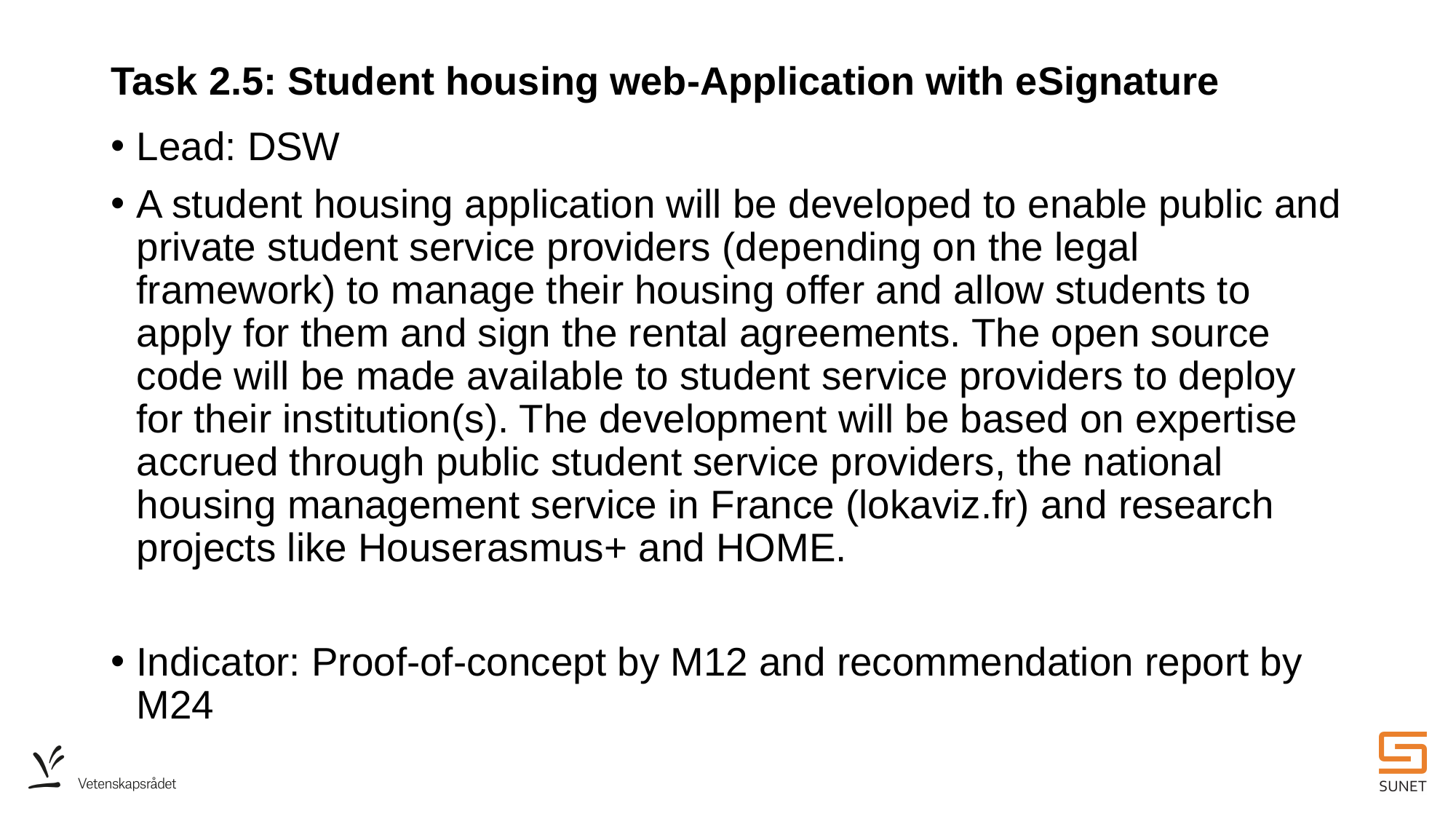

# Task 2.5: Student housing web-Application with eSignature
Lead: DSW
A student housing application will be developed to enable public and private student service providers (depending on the legal framework) to manage their housing offer and allow students to apply for them and sign the rental agreements. The open source code will be made available to student service providers to deploy for their institution(s). The development will be based on expertise accrued through public student service providers, the national housing management service in France (lokaviz.fr) and research projects like Houserasmus+ and HOME.

Indicator: Proof-of-concept by M12 and recommendation report by M24